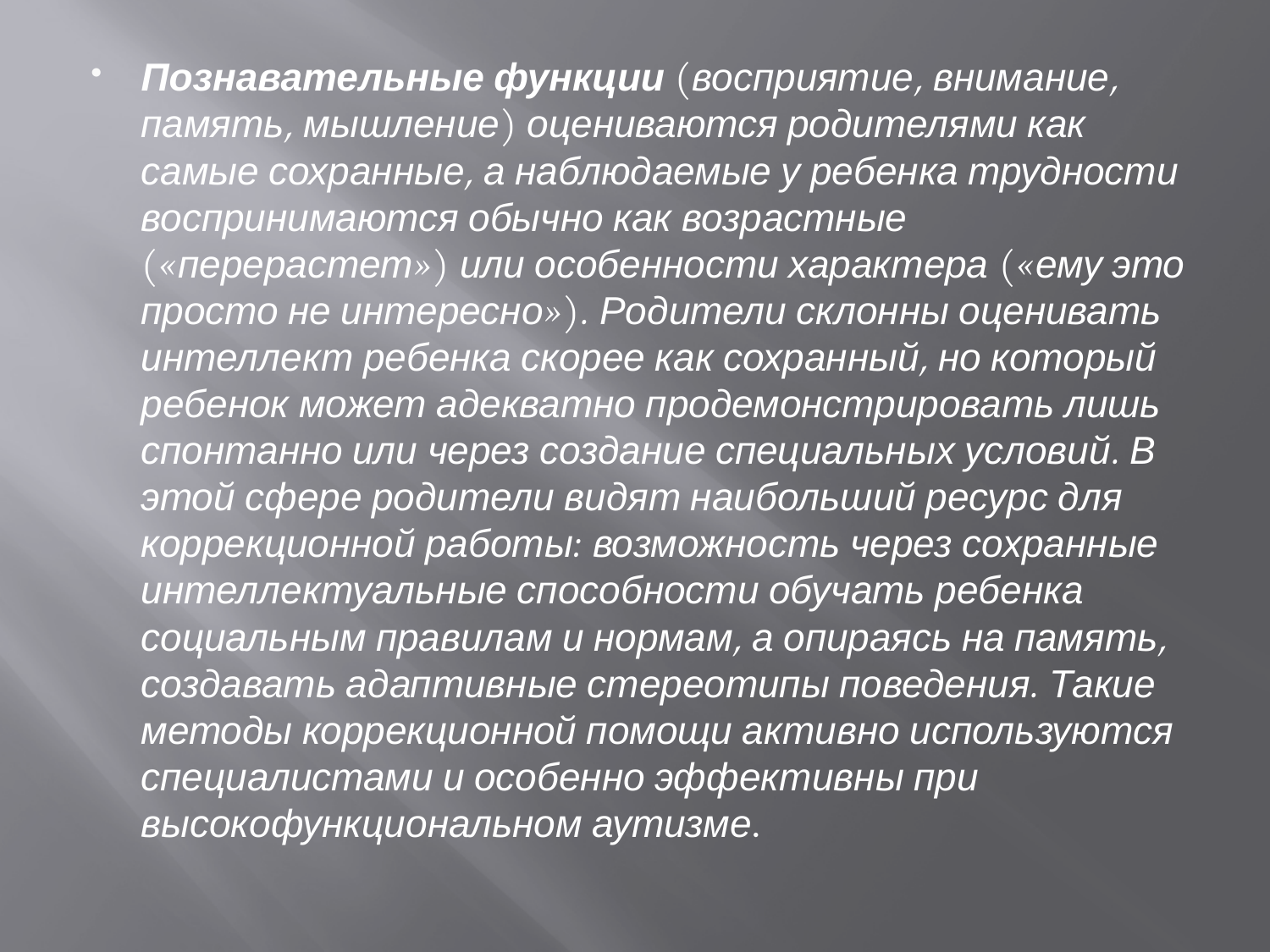

Познавательные функции (восприятие, внимание, память, мышление) оцениваются родителями как самые сохранные, а наблюдаемые у ребенка трудности воспринимаются обычно как возрастные («перерастет») или особенности характера («ему это просто не интересно»). Родители склонны оценивать интеллект ребенка скорее как сохранный, но который ребенок может адекватно продемонстрировать лишь спонтанно или через создание специальных условий. В этой сфере родители видят наибольший ресурс для коррекционной работы: возможность через сохранные интеллектуальные способности обучать ребенка социальным правилам и нормам, а опираясь на память, создавать адаптивные стереотипы поведения. Такие методы коррекционной помощи активно используются специалистами и особенно эффективны при высокофункциональном аутизме.